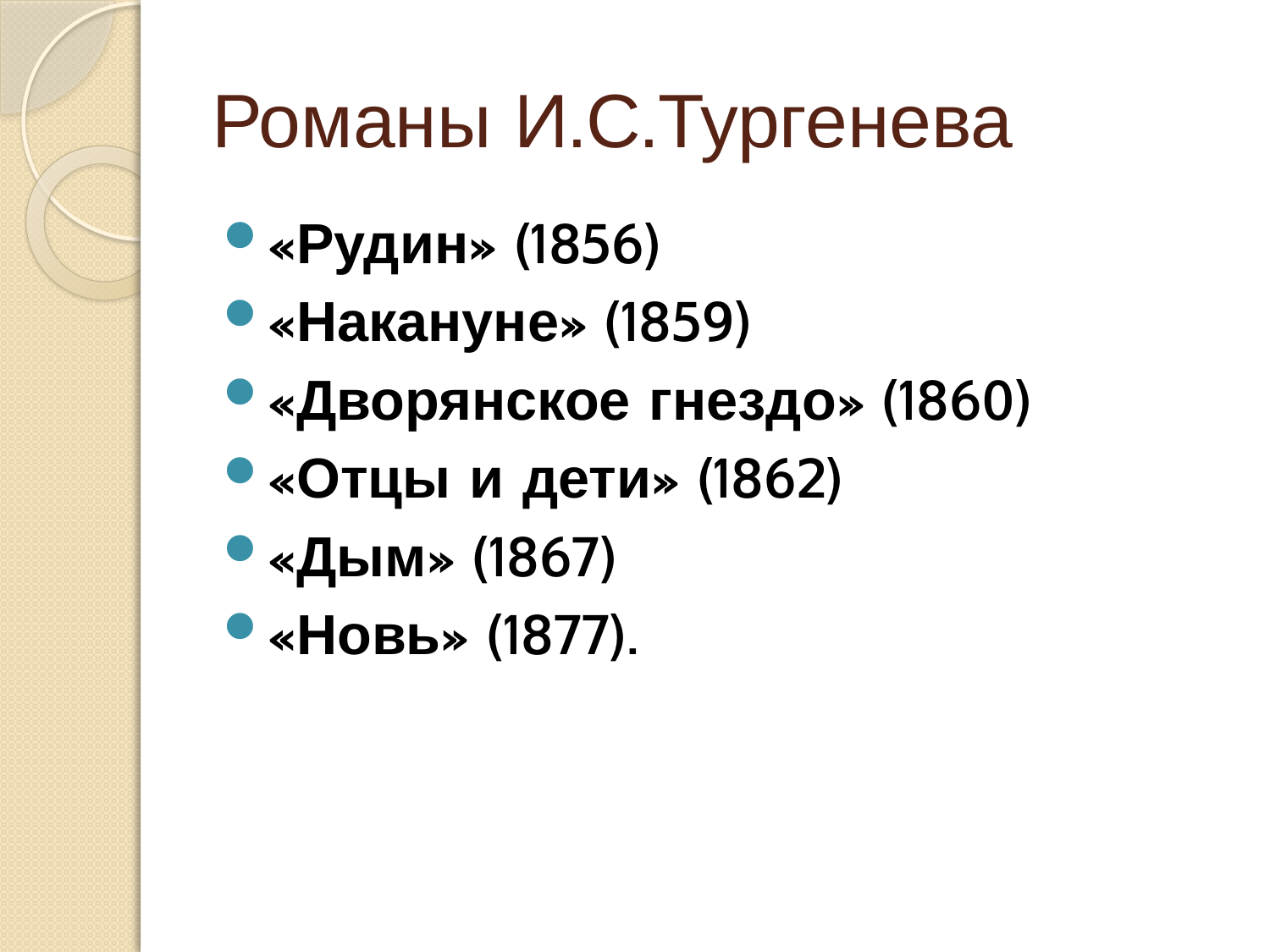

# Романы И.С.Тургенева
«Рудин» (1856)
«Накануне» (1859)
«Дворянское гнездо» (1860)
«Отцы и дети» (1862)
«Дым» (1867)
«Новь» (1877).